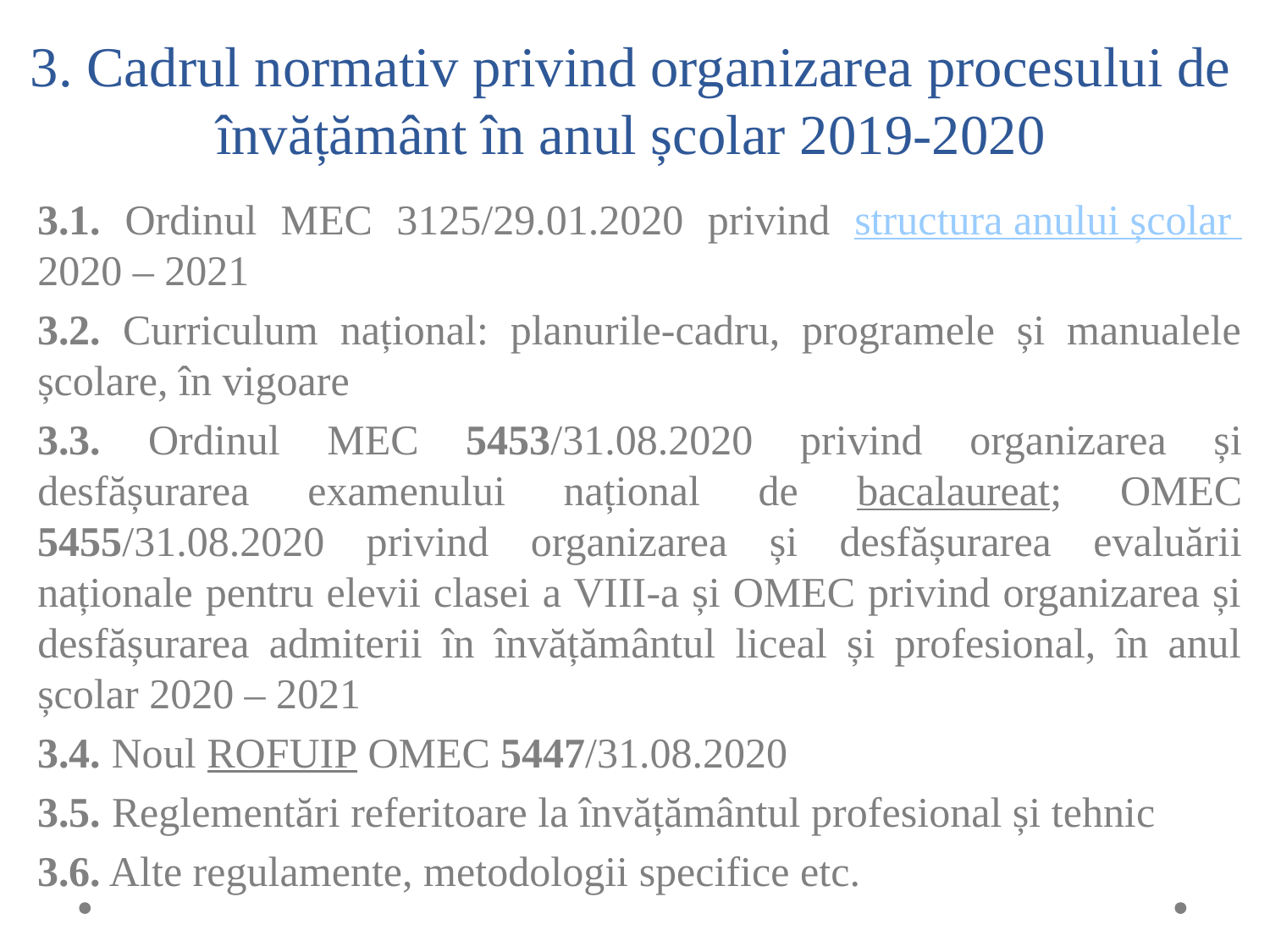

# 3. Cadrul normativ privind organizarea procesului de învățământ în anul școlar 2019-2020
3.1. Ordinul MEC 3125/29.01.2020 privind structura anului școlar 2020 – 2021
3.2. Curriculum național: planurile-cadru, programele și manualele școlare, în vigoare
3.3. Ordinul MEC 5453/31.08.2020 privind organizarea și desfășurarea examenului național de bacalaureat; OMEC 5455/31.08.2020 privind organizarea și desfășurarea evaluării naționale pentru elevii clasei a VIII-a și OMEC privind organizarea și desfășurarea admiterii în învățământul liceal și profesional, în anul școlar 2020 – 2021
3.4. Noul ROFUIP OMEC 5447/31.08.2020
3.5. Reglementări referitoare la învățământul profesional și tehnic
3.6. Alte regulamente, metodologii specifice etc.